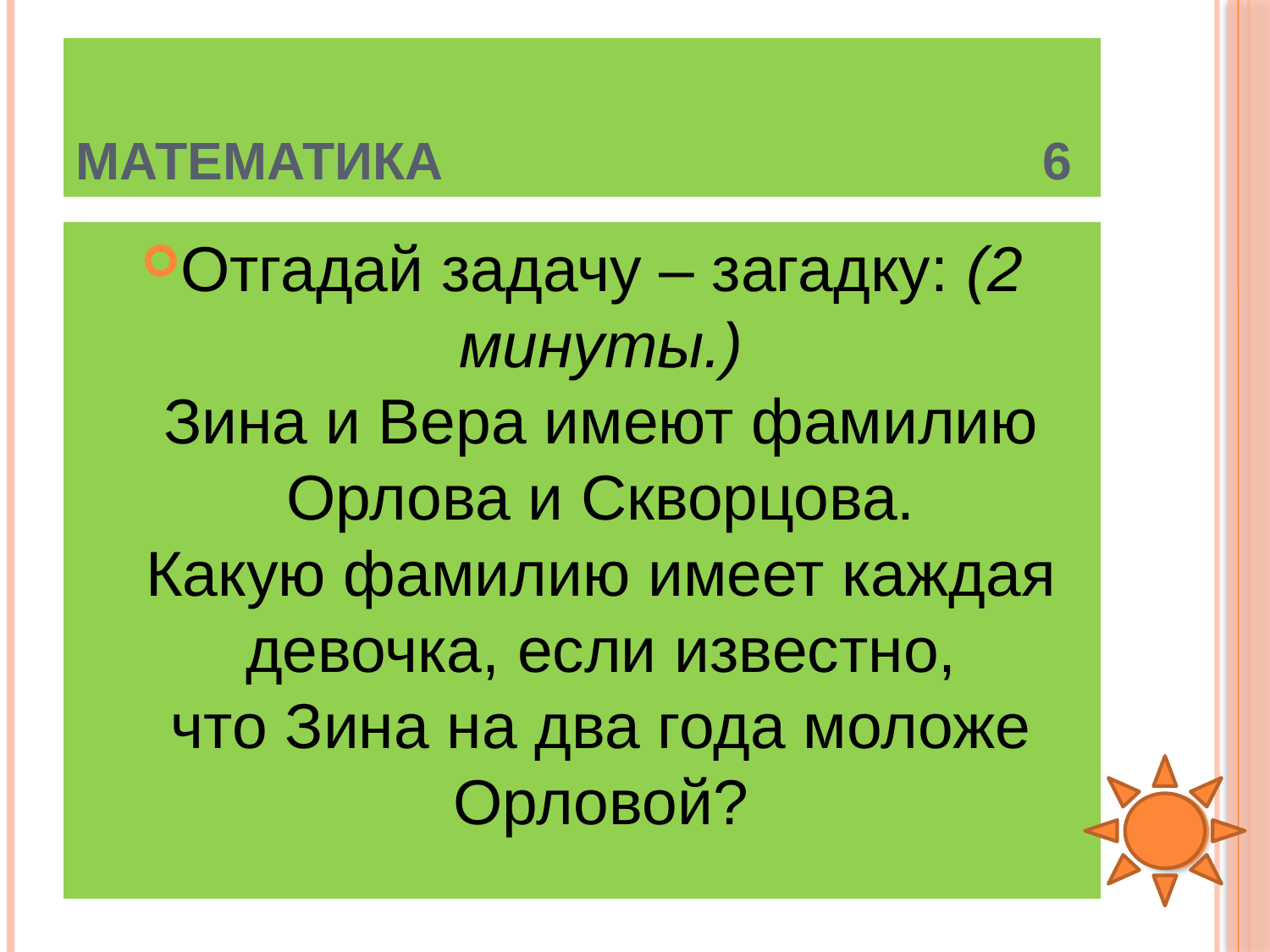

# Математика                                         6
Отгадай задачу – загадку: (2 минуты.)
Зина и Вера имеют фамилию Орлова и Скворцова.
Какую фамилию имеет каждая девочка, если известно,
что Зина на два года моложе Орловой?